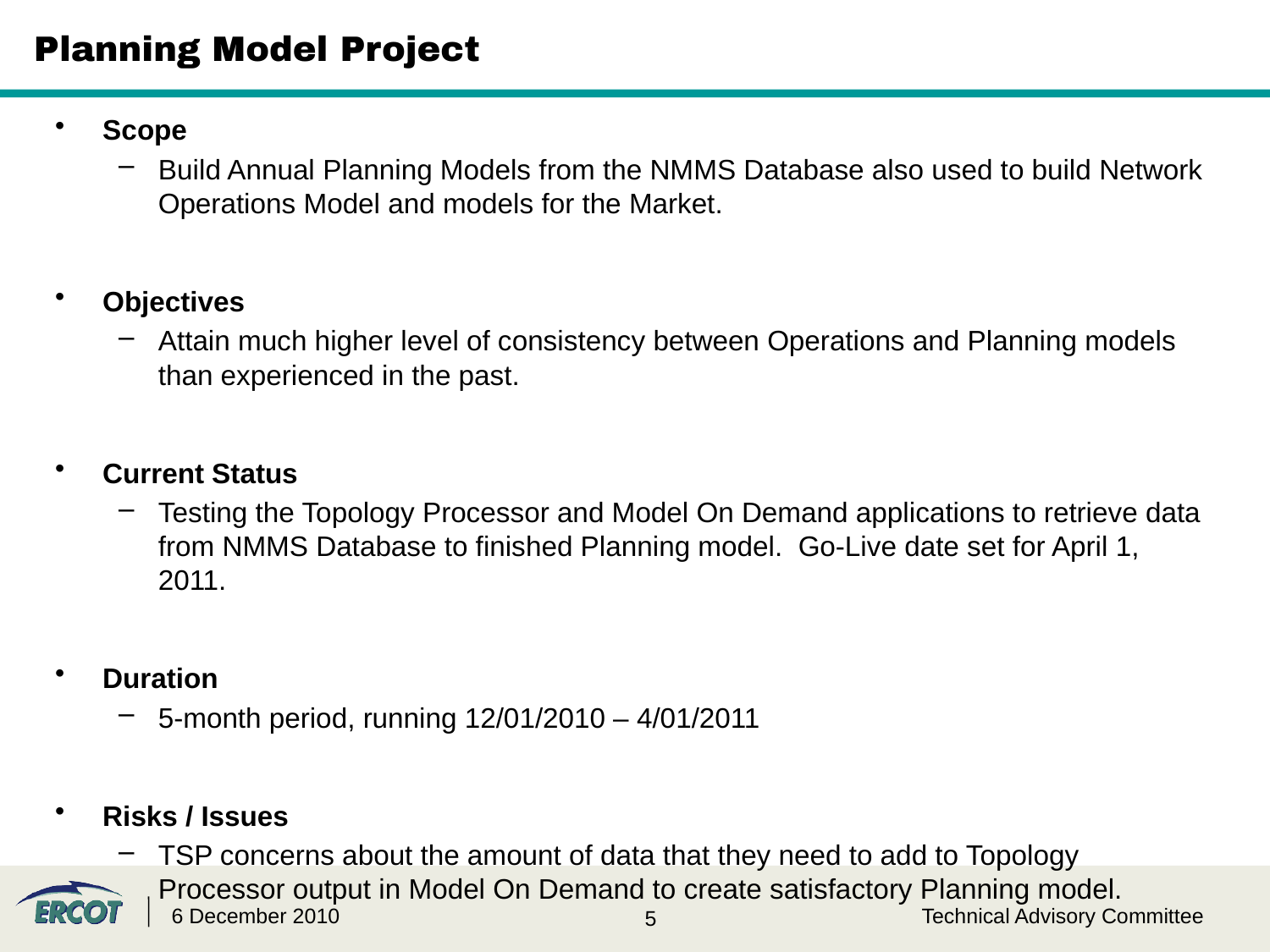

# Planning Model Project
Scope
Build Annual Planning Models from the NMMS Database also used to build Network Operations Model and models for the Market.

Objectives
Attain much higher level of consistency between Operations and Planning models than experienced in the past.

Current Status
Testing the Topology Processor and Model On Demand applications to retrieve data from NMMS Database to finished Planning model.  Go-Live date set for April 1, 2011.

Duration
5-month period, running 12/01/2010 – 4/01/2011

Risks / Issues
TSP concerns about the amount of data that they need to add to Topology Processor output in Model On Demand to create satisfactory Planning model.

6 December 2010
Technical Advisory Committee